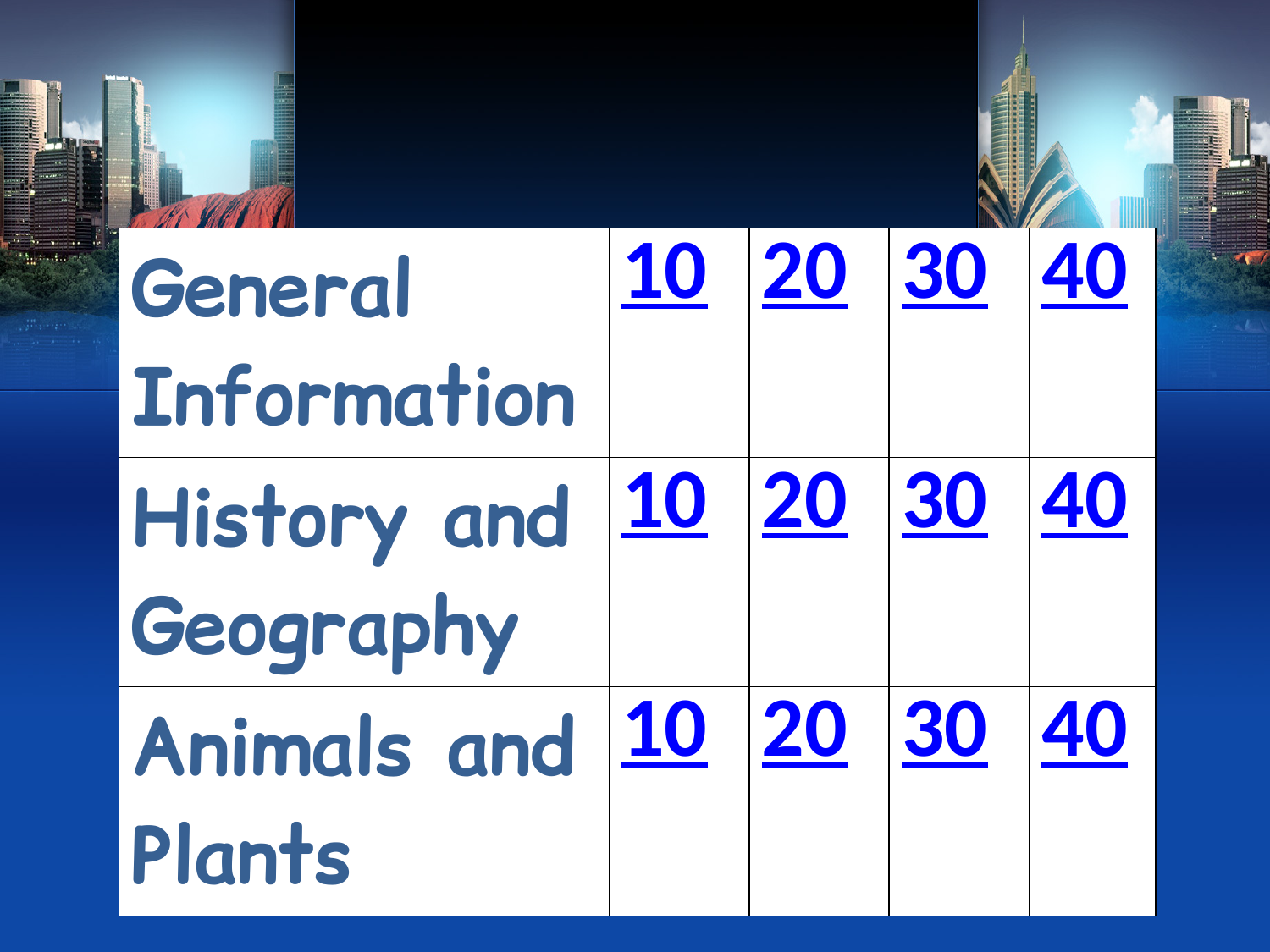

| General Information | 10 | 20 | 30 | 40 |
| --- | --- | --- | --- | --- |
| History and Geography | 10 | 20 | 30 | 40 |
| Animals and Plants | 10 | 20 | 30 | 40 |